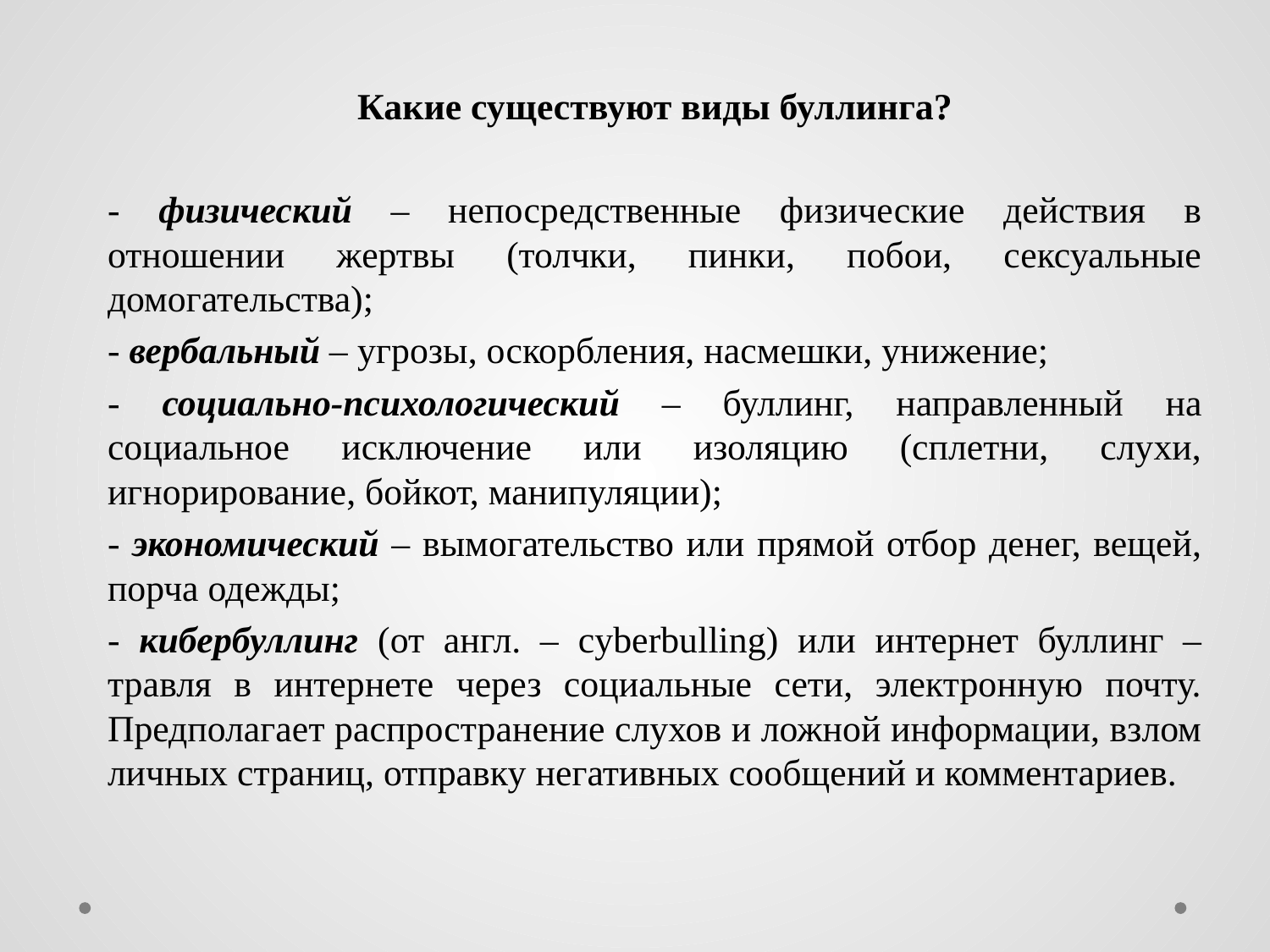

Какие существуют виды буллинга?

- физический – непосредственные физические действия в отношении жертвы (толчки, пинки, побои, сексуальные домогательства);
- вербальный – угрозы, оскорбления, насмешки, унижение;
- социально-психологический – буллинг, направленный на социальное исключение или изоляцию (сплетни, слухи, игнорирование, бойкот, манипуляции);
- экономический – вымогательство или прямой отбор денег, вещей, порча одежды;
- кибербуллинг (от англ. – cyberbulling) или интернет буллинг – травля в интернете через социальные сети, электронную почту. Предполагает распространение слухов и ложной информации, взлом личных страниц, отправку негативных сообщений и комментариев.